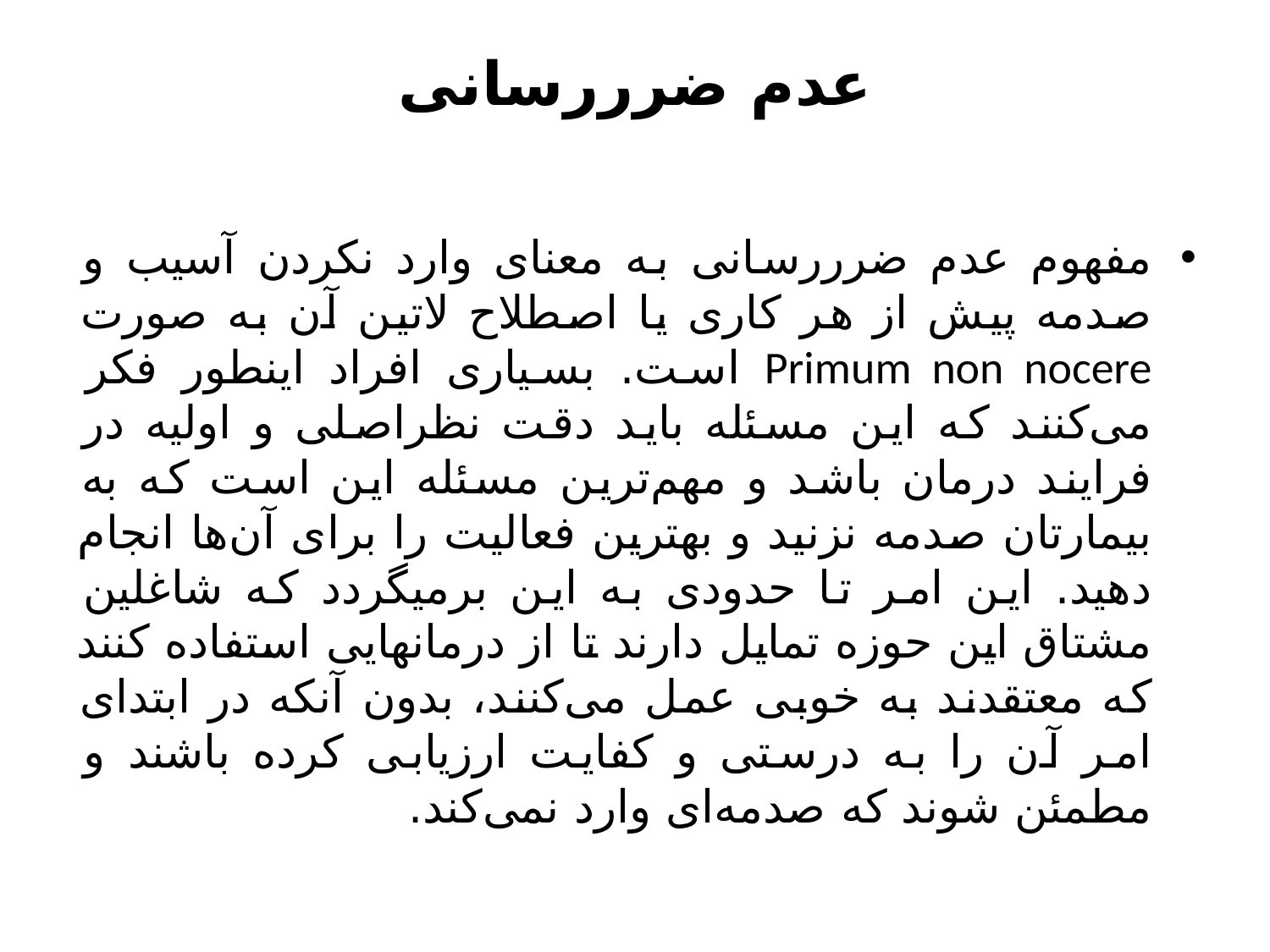

# عدم ضرررسانی
مفهوم عدم ضرررسانی به معنای وارد نکردن آسیب و صدمه پیش از هر کاری یا اصطلاح لاتین آن به صورت Primum non nocere است. بسیاری افراد اینطور فکر می‌کنند که این مسئله باید دقت نظراصلی و اولیه در فرایند درمان باشد و مهم‌ترین مسئله این است که به بیمارتان صدمه نزنید و بهترین فعالیت را برای آن‌ها انجام دهید. این امر تا حدودی به این برمیگردد که شاغلین مشتاق این حوزه تمایل دارند تا از درمانهایی استفاده کنند که معتقدند به خوبی عمل می‌کنند، بدون آنکه در ابتدای امر آن را به درستی و کفایت ارزیابی کرده باشند و مطمئن شوند که صدمه‌ای وارد نمی‌کند.